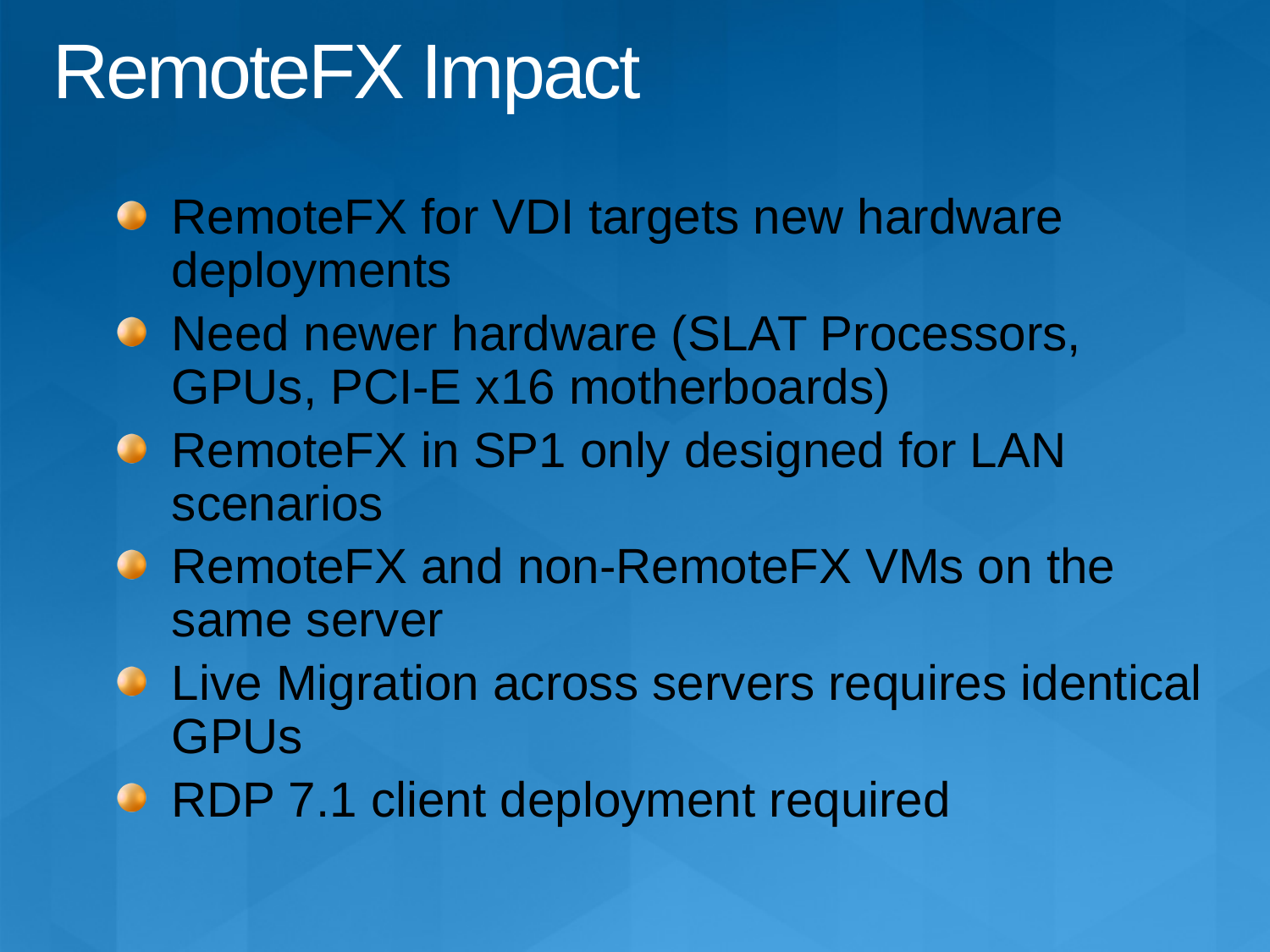

# RemoteFX Impact

RemoteFX for VDI targets new hardware deployments
Need newer hardware (SLAT Processors, GPUs, PCI-E x16 motherboards)
RemoteFX in SP1 only designed for LAN scenarios
RemoteFX and non-RemoteFX VMs on the same server
Live Migration across servers requires identical GPUs
RDP 7.1 client deployment required